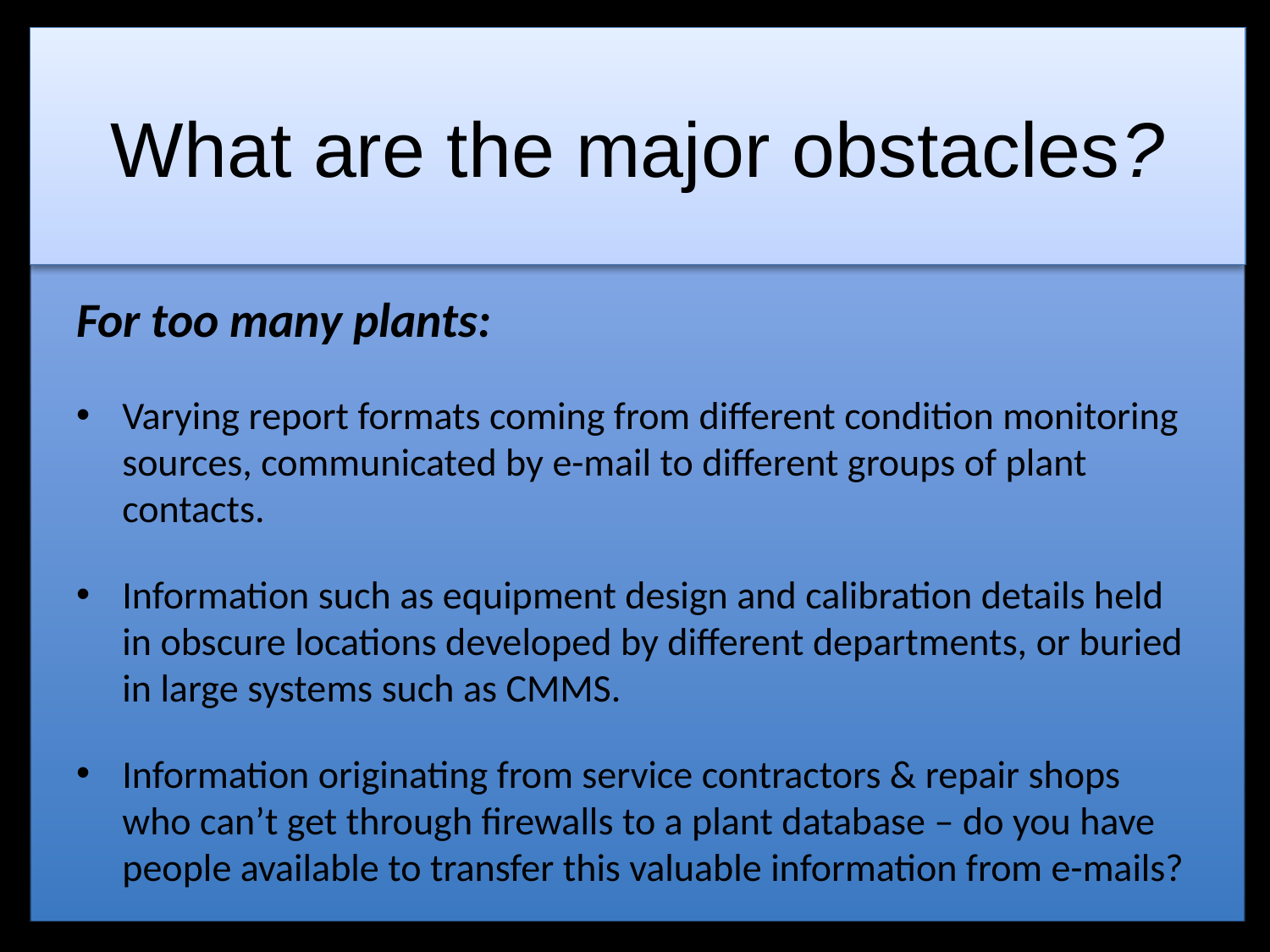

# What are the major obstacles?
For too many plants:

Varying report formats coming from different condition monitoring sources, communicated by e-mail to different groups of plant contacts.

Information such as equipment design and calibration details held in obscure locations developed by different departments, or buried in large systems such as CMMS.

Information originating from service contractors & repair shops who can’t get through firewalls to a plant database – do you have people available to transfer this valuable information from e-mails?